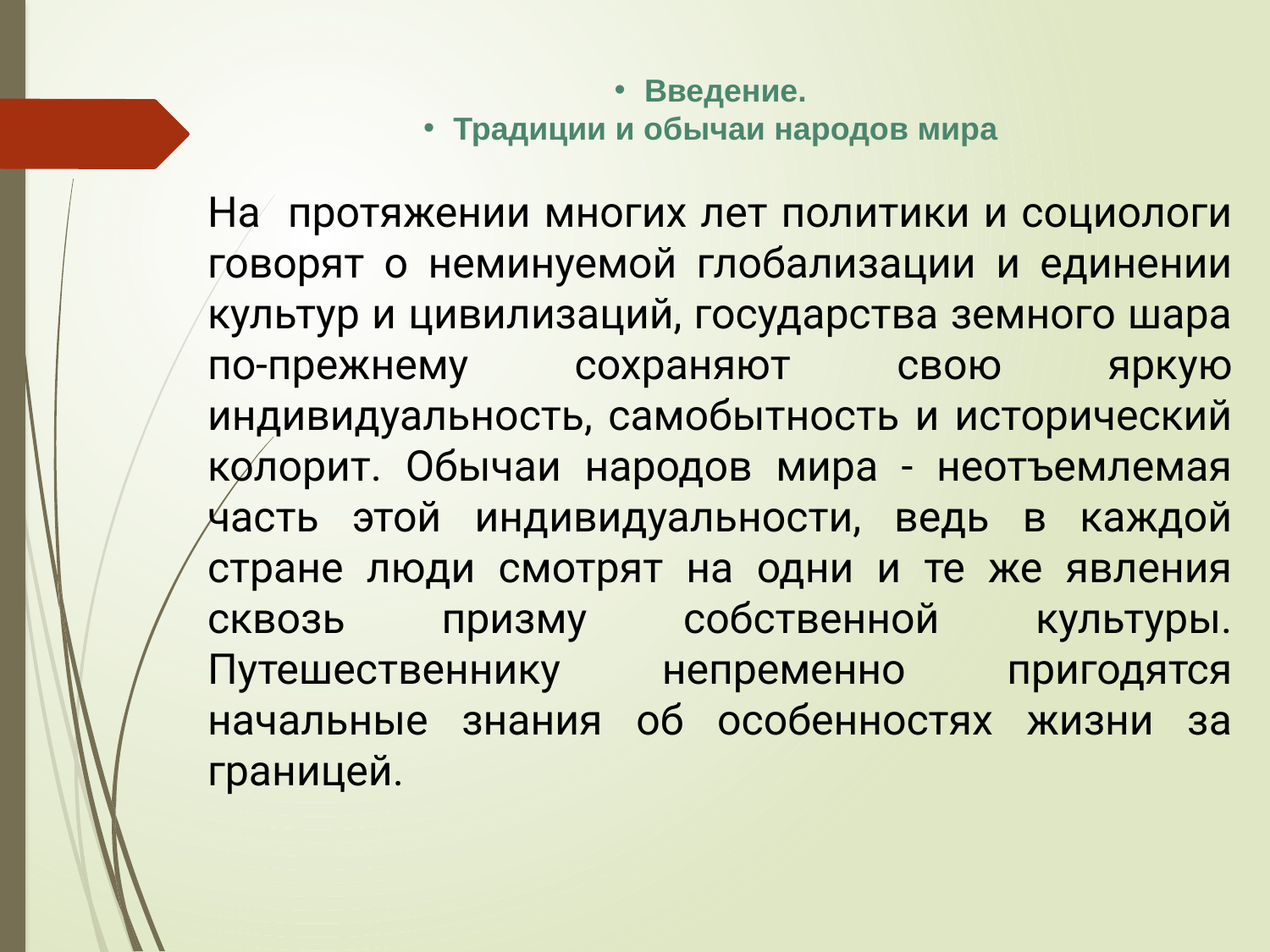

Введение.
Традиции и обычаи народов мира

На  протяжении многих лет политики и социологи говорят о неминуемой глобализации и единении культур и цивилизаций, государства земного шара по-прежнему сохраняют свою яркую индивидуальность, самобытность и исторический колорит. Обычаи народов мира - неотъемлемая часть этой индивидуальности, ведь в каждой стране люди смотрят на одни и те же явления сквозь призму собственной культуры. Путешественнику непременно пригодятся начальные знания об особенностях жизни за границей.